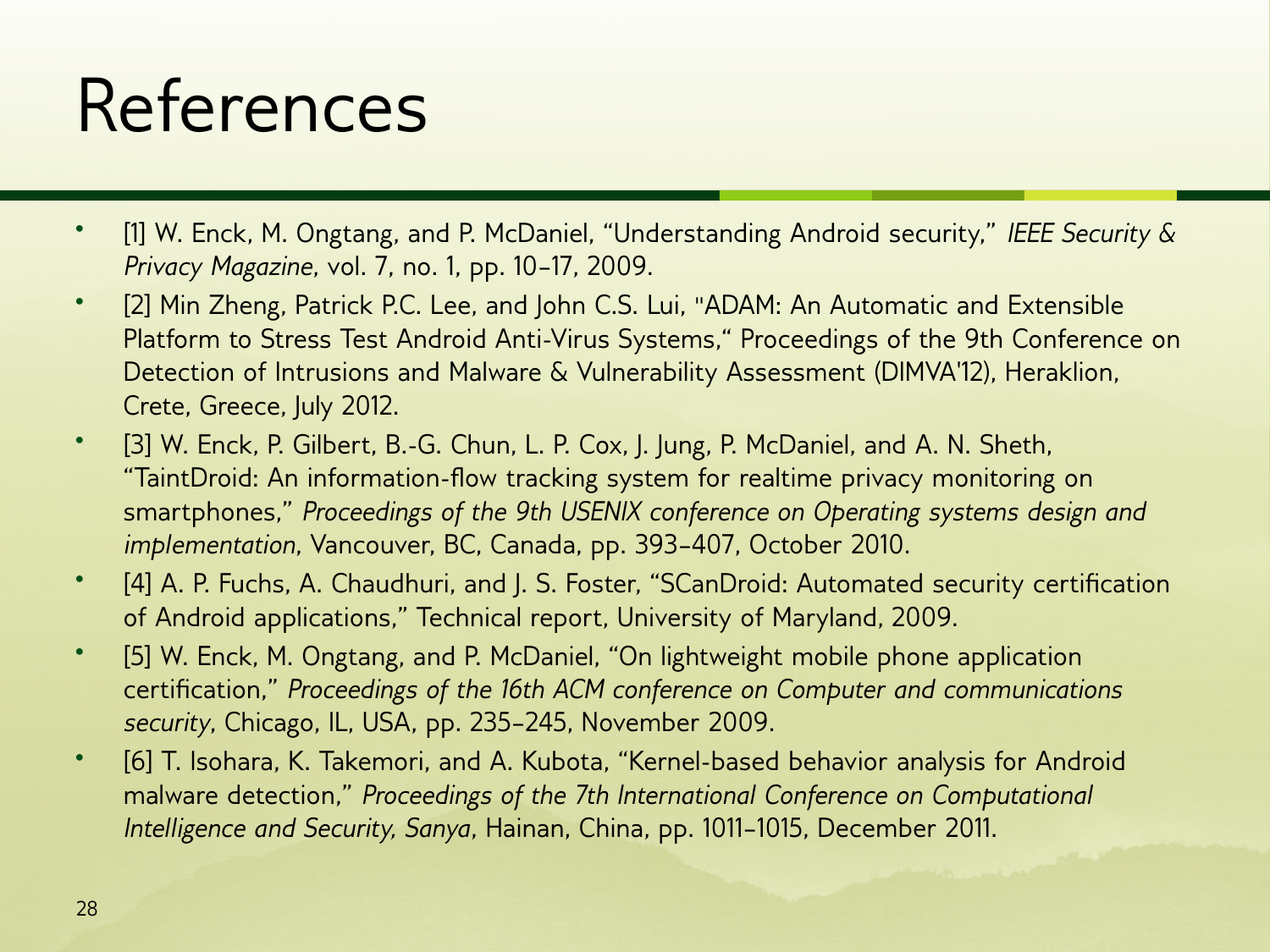

# References
[1] W. Enck, M. Ongtang, and P. McDaniel, “Understanding Android security,” IEEE Security & Privacy Magazine, vol. 7, no. 1, pp. 10–17, 2009.
[2] Min Zheng, Patrick P.C. Lee, and John C.S. Lui, "ADAM: An Automatic and Extensible Platform to Stress Test Android Anti-Virus Systems,“ Proceedings of the 9th Conference on Detection of Intrusions and Malware & Vulnerability Assessment (DIMVA'12), Heraklion, Crete, Greece, July 2012.
[3] W. Enck, P. Gilbert, B.-G. Chun, L. P. Cox, J. Jung, P. McDaniel, and A. N. Sheth, “TaintDroid: An information-flow tracking system for realtime privacy monitoring on smartphones,” Proceedings of the 9th USENIX conference on Operating systems design and implementation, Vancouver, BC, Canada, pp. 393–407, October 2010.
[4] A. P. Fuchs, A. Chaudhuri, and J. S. Foster, “SCanDroid: Automated security certification of Android applications,” Technical report, University of Maryland, 2009.
[5] W. Enck, M. Ongtang, and P. McDaniel, “On lightweight mobile phone application certification,” Proceedings of the 16th ACM conference on Computer and communications security, Chicago, IL, USA, pp. 235–245, November 2009.
[6] T. Isohara, K. Takemori, and A. Kubota, “Kernel-based behavior analysis for Android malware detection,” Proceedings of the 7th International Conference on Computational Intelligence and Security, Sanya, Hainan, China, pp. 1011–1015, December 2011.
28